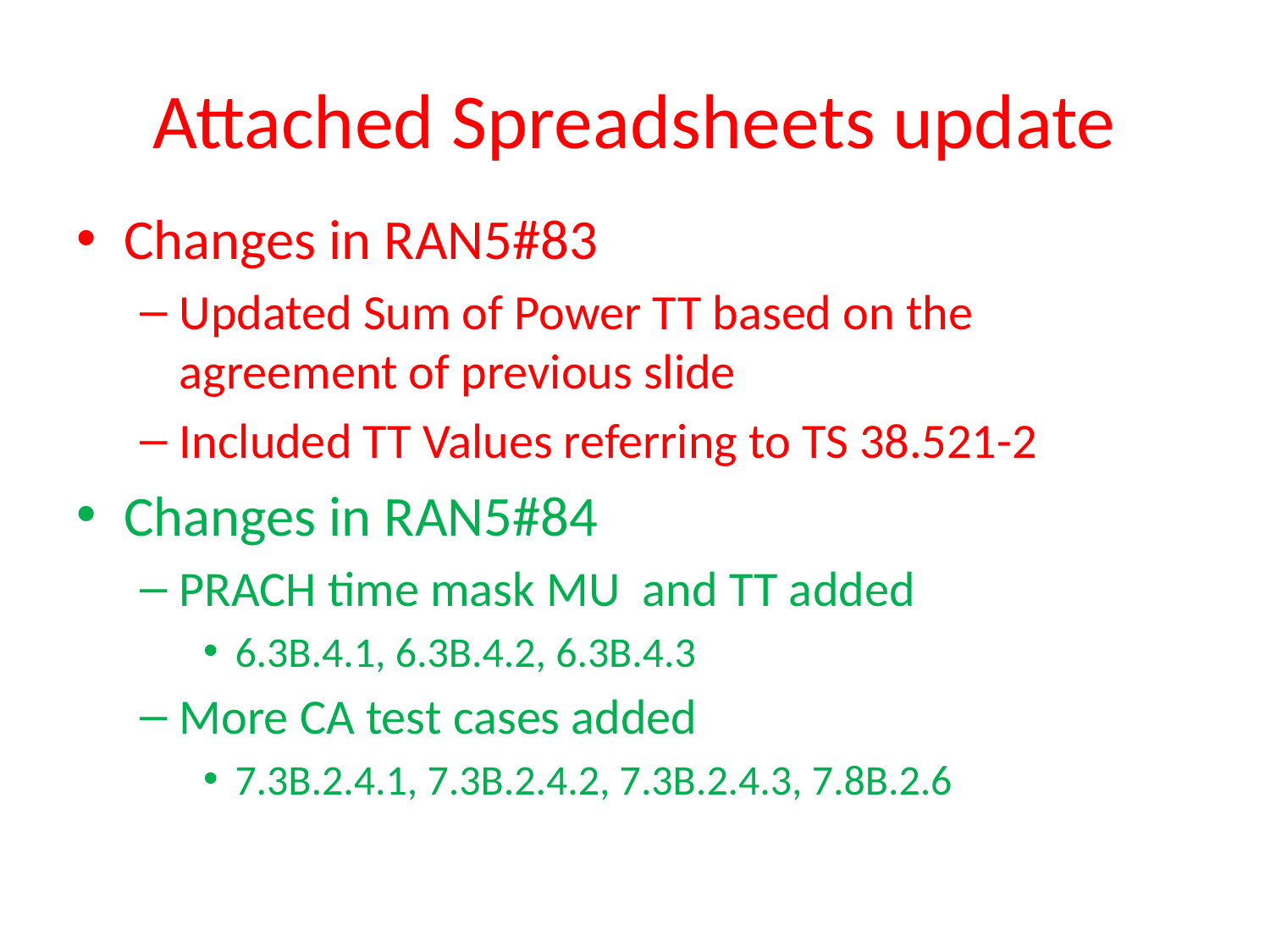

# Attached Spreadsheets update
Changes in RAN5#83
Updated Sum of Power TT based on the agreement of previous slide
Included TT Values referring to TS 38.521-2
Changes in RAN5#84
PRACH time mask MU  and TT added
6.3B.4.1, 6.3B.4.2, 6.3B.4.3
More CA test cases added
7.3B.2.4.1, 7.3B.2.4.2, 7.3B.2.4.3, 7.8B.2.6